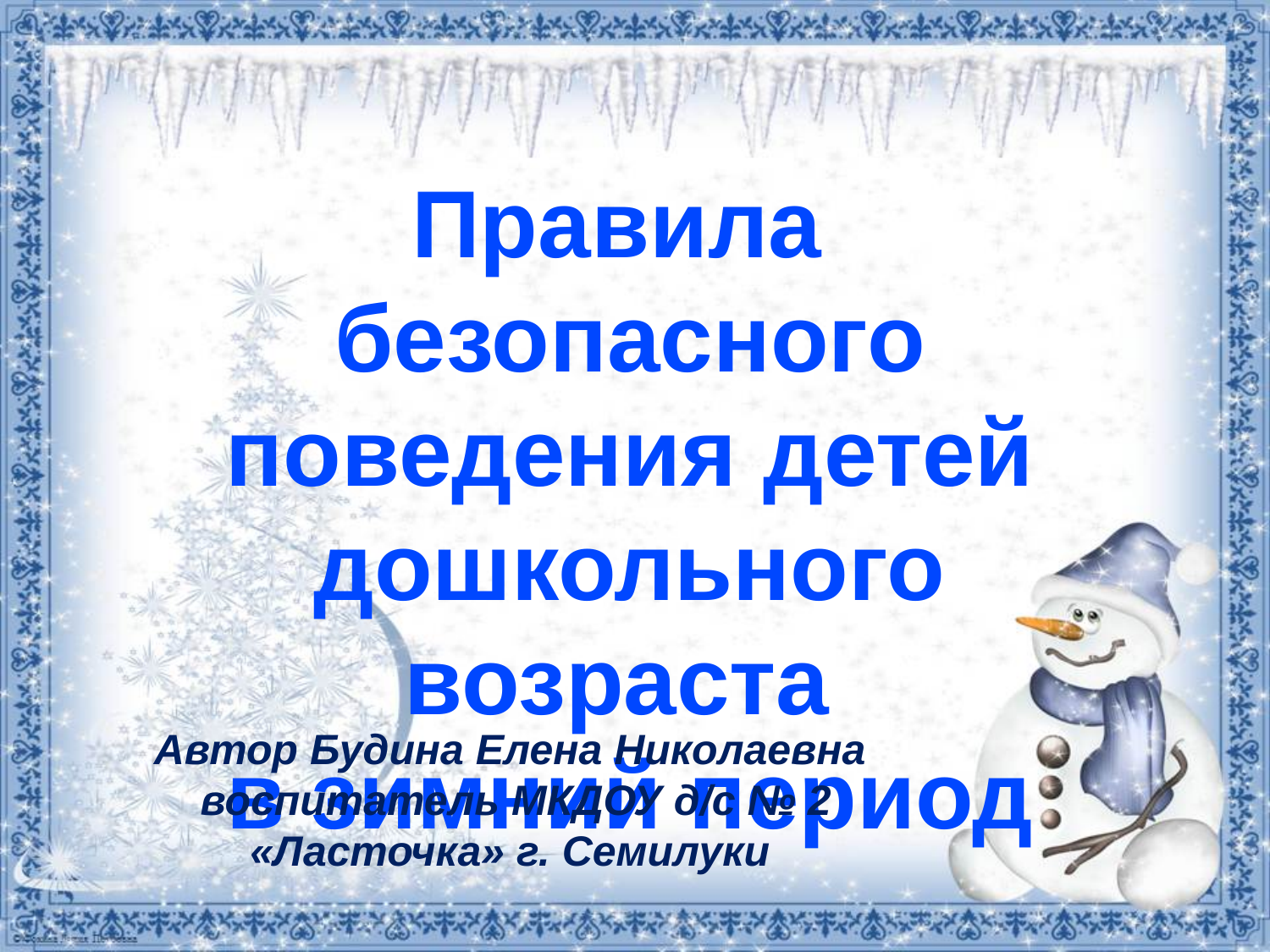

# Правила безопасного поведения детей дошкольного возраста в зимний период
Автор Будина Елена Николаевна
 воспитатель МКДОУ д/с № 2 «Ласточка» г. Семилуки